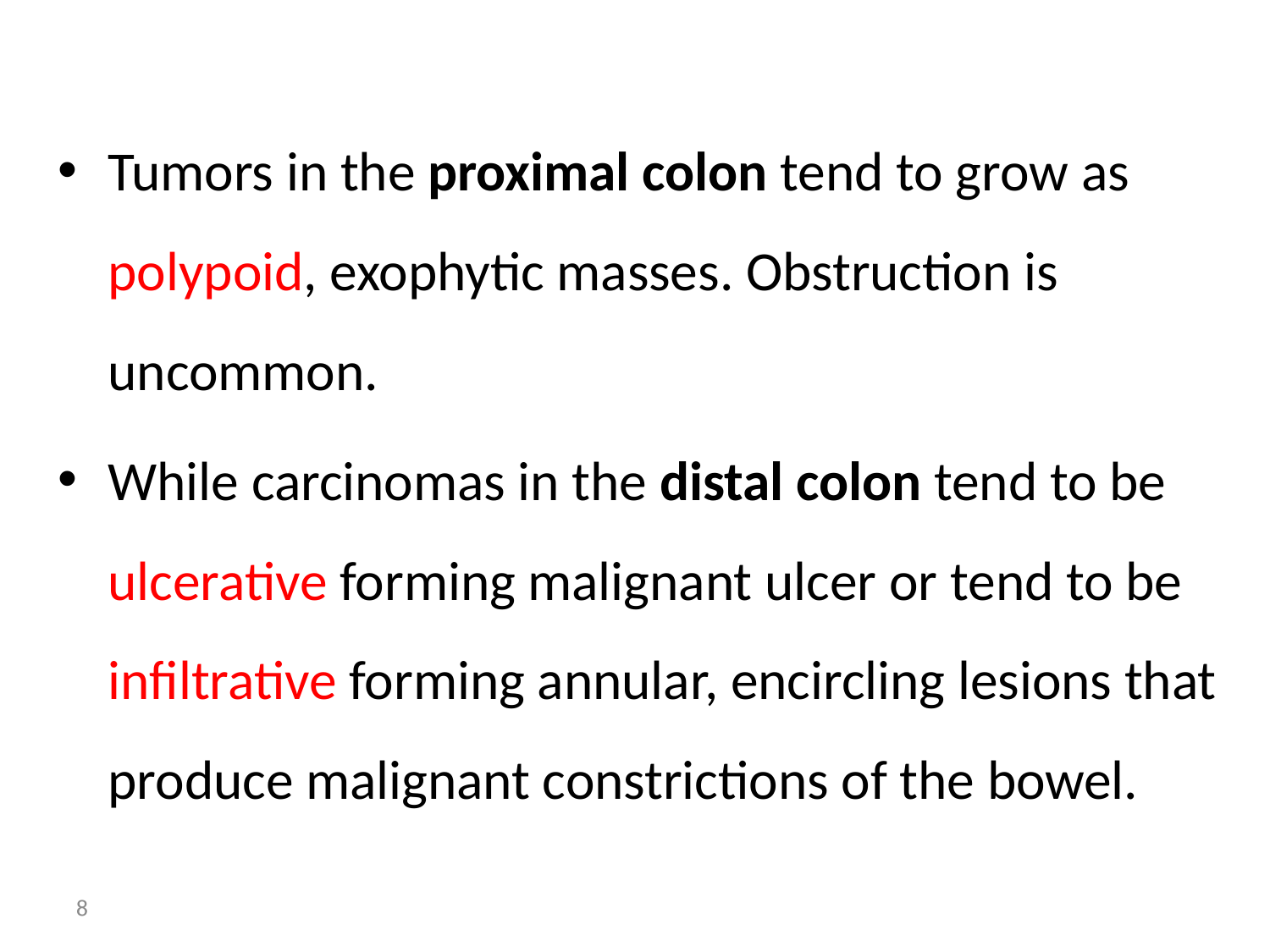

Tumors in the proximal colon tend to grow as polypoid, exophytic masses. Obstruction is uncommon.
While carcinomas in the distal colon tend to be ulcerative forming malignant ulcer or tend to be infiltrative forming annular, encircling lesions that produce malignant constrictions of the bowel.
8